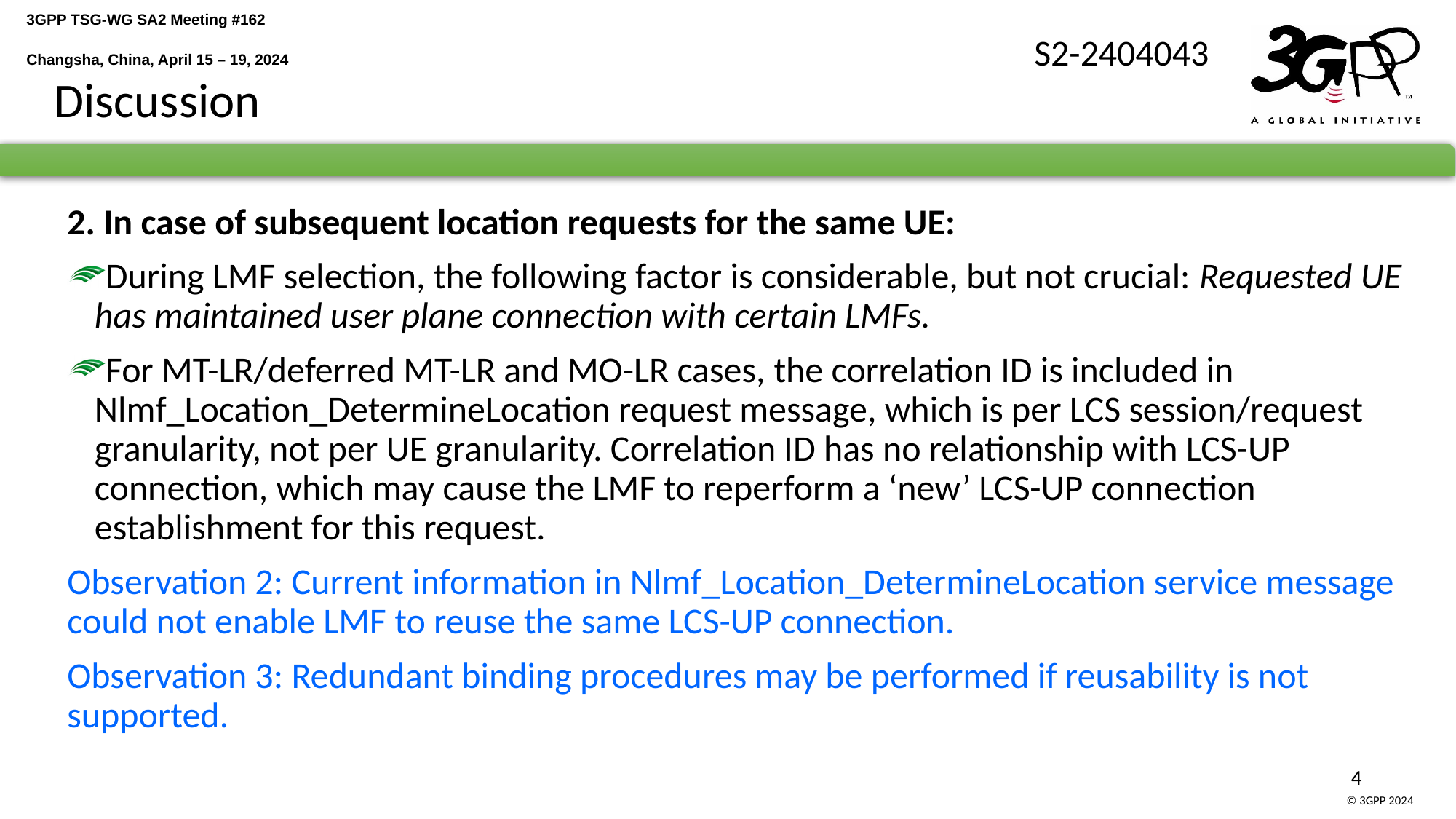

Discussion
2. In case of subsequent location requests for the same UE:
During LMF selection, the following factor is considerable, but not crucial: Requested UE has maintained user plane connection with certain LMFs.
For MT-LR/deferred MT-LR and MO-LR cases, the correlation ID is included in Nlmf_Location_DetermineLocation request message, which is per LCS session/request granularity, not per UE granularity. Correlation ID has no relationship with LCS-UP connection, which may cause the LMF to reperform a ‘new’ LCS-UP connection establishment for this request.
Observation 2: Current information in Nlmf_Location_DetermineLocation service message could not enable LMF to reuse the same LCS-UP connection.
Observation 3: Redundant binding procedures may be performed if reusability is not supported.